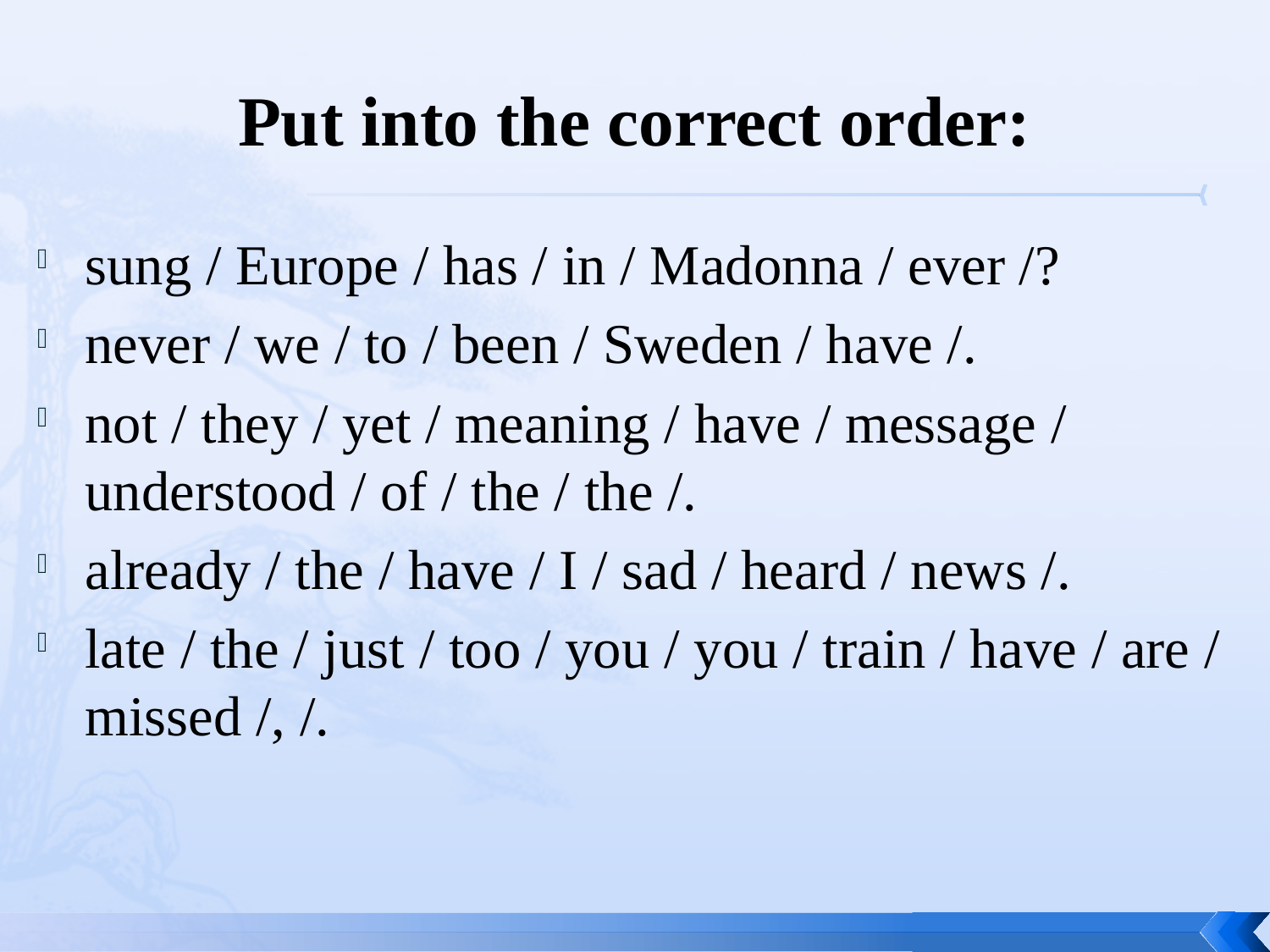

# Put into the correct order:
sung / Europe / has / in / Madonna / ever /?
never / we / to / been / Sweden / have /.
not / they / yet / meaning / have / message / understood / of / the / the /.
already / the / have / I / sad / heard / news /.
late / the / just / too / you / you / train / have / are / missed /, /.